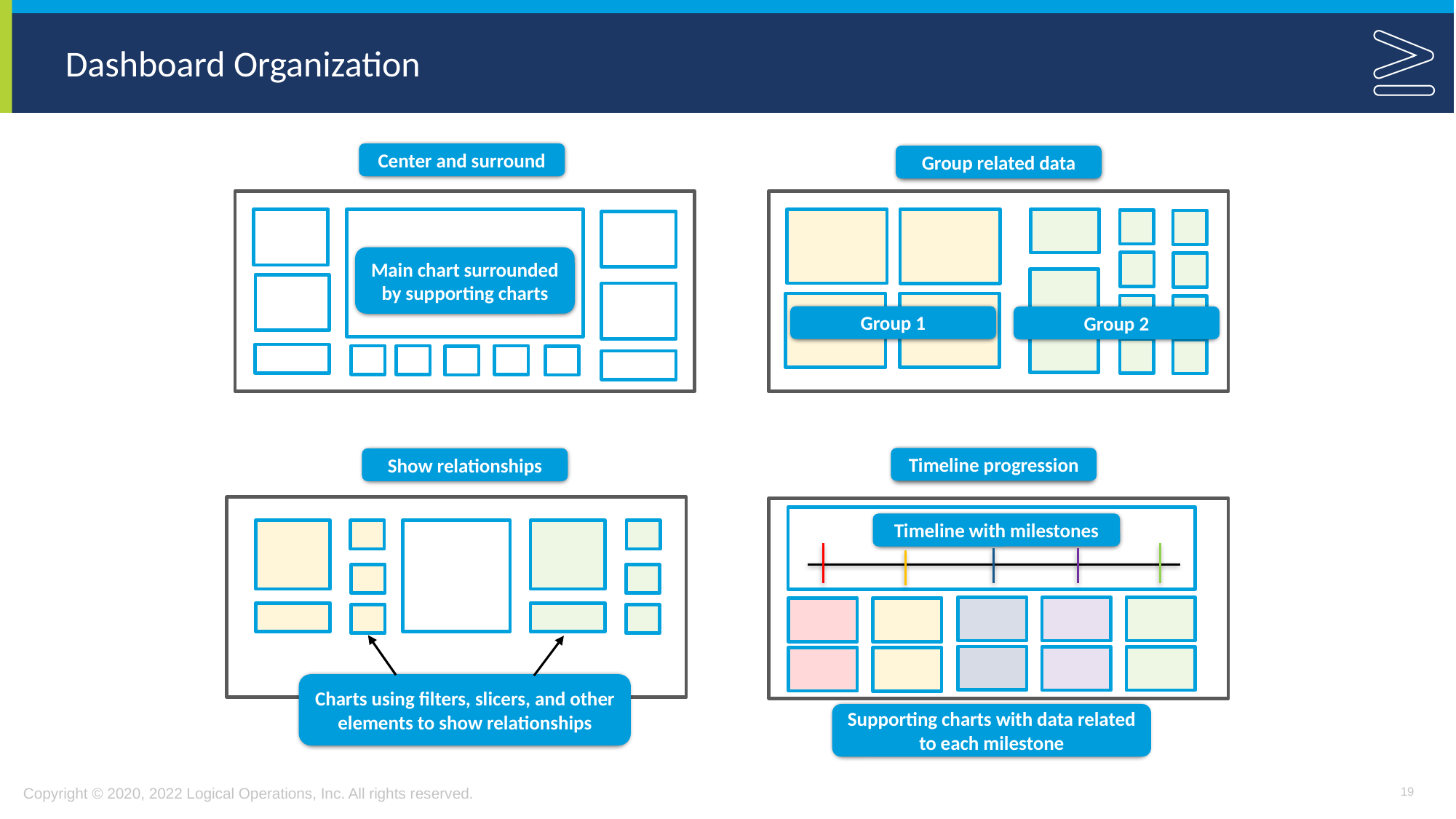

# Dashboard Organization

Center and surround
Group related data

Main chart surrounded by supporting charts

Group 1
Group 2

Timeline progression
Show relationships

Timeline with milestones

Charts using filters, slicers, and other elements to show relationships
Supporting charts with data related to each milestone
19